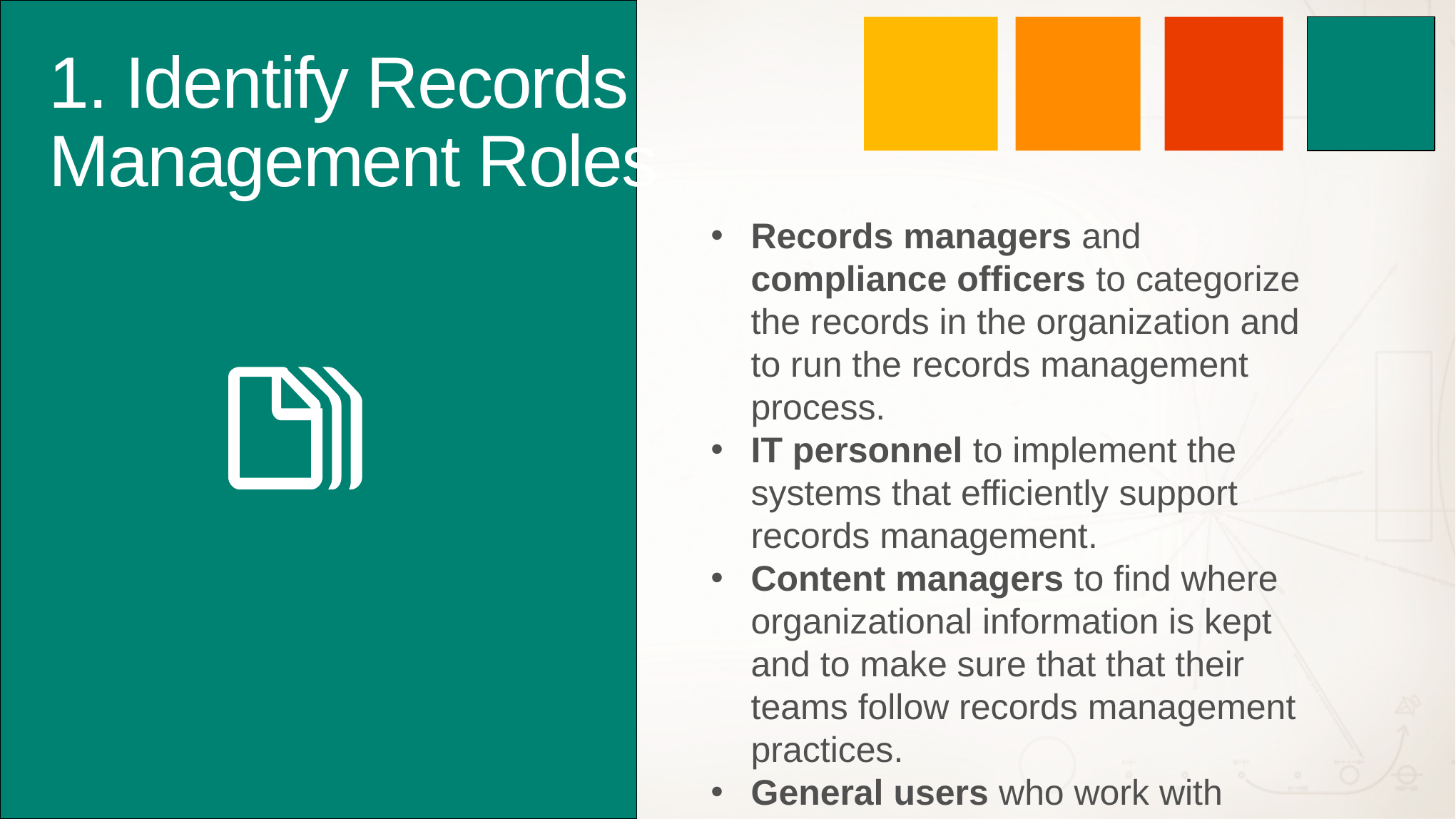

# 1. Identify Records Management Roles
Records managers and compliance officers to categorize the records in the organization and to run the records management process.
IT personnel to implement the systems that efficiently support records management.
Content managers to find where organizational information is kept and to make sure that that their teams follow records management practices.
General users who work with content daily.